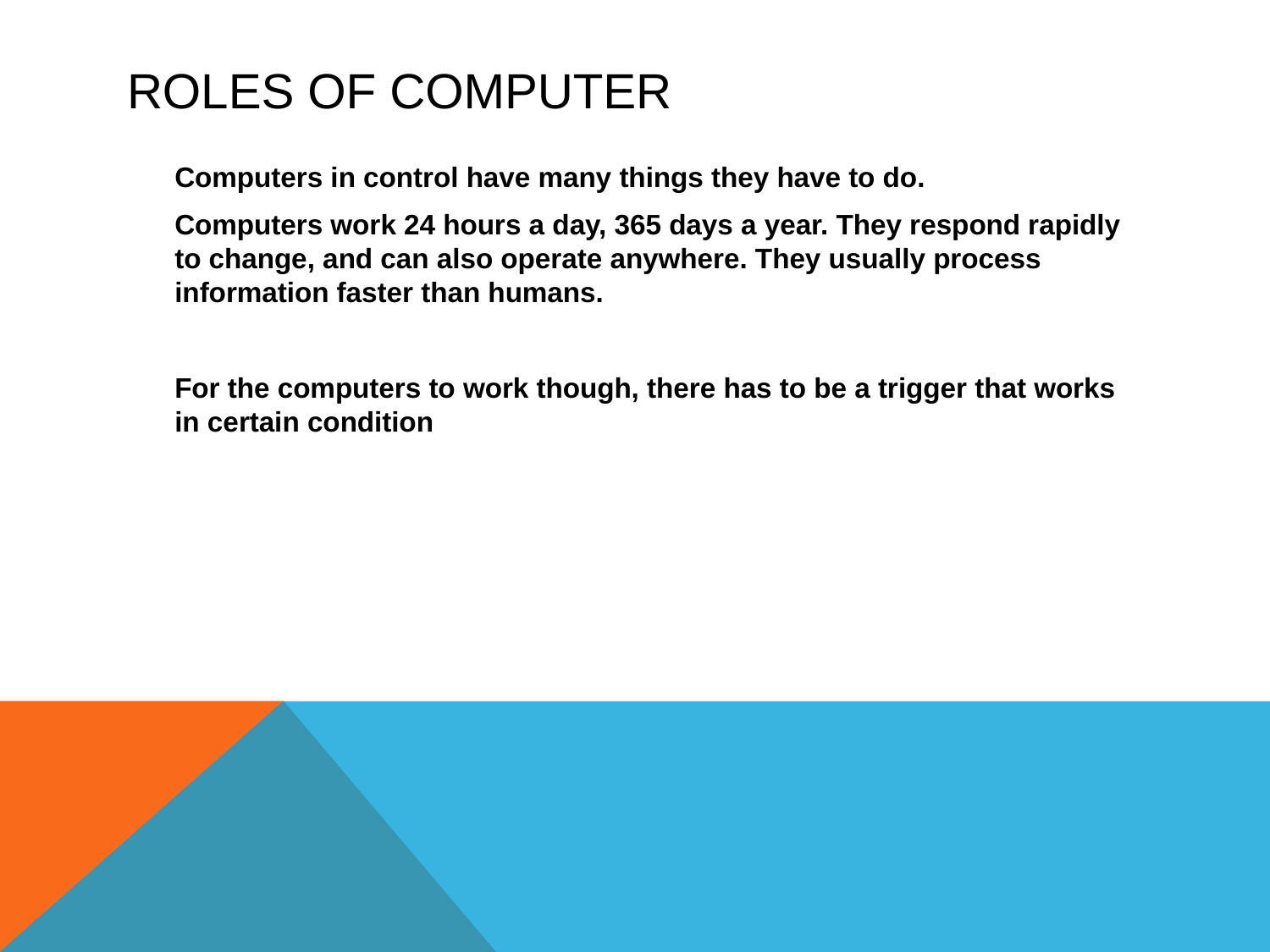

# Roles of computer
	Computers in control have many things they have to do.
	Computers work 24 hours a day, 365 days a year. They respond rapidly to change, and can also operate anywhere. They usually process information faster than humans.

	For the computers to work though, there has to be a trigger that works in certain condition